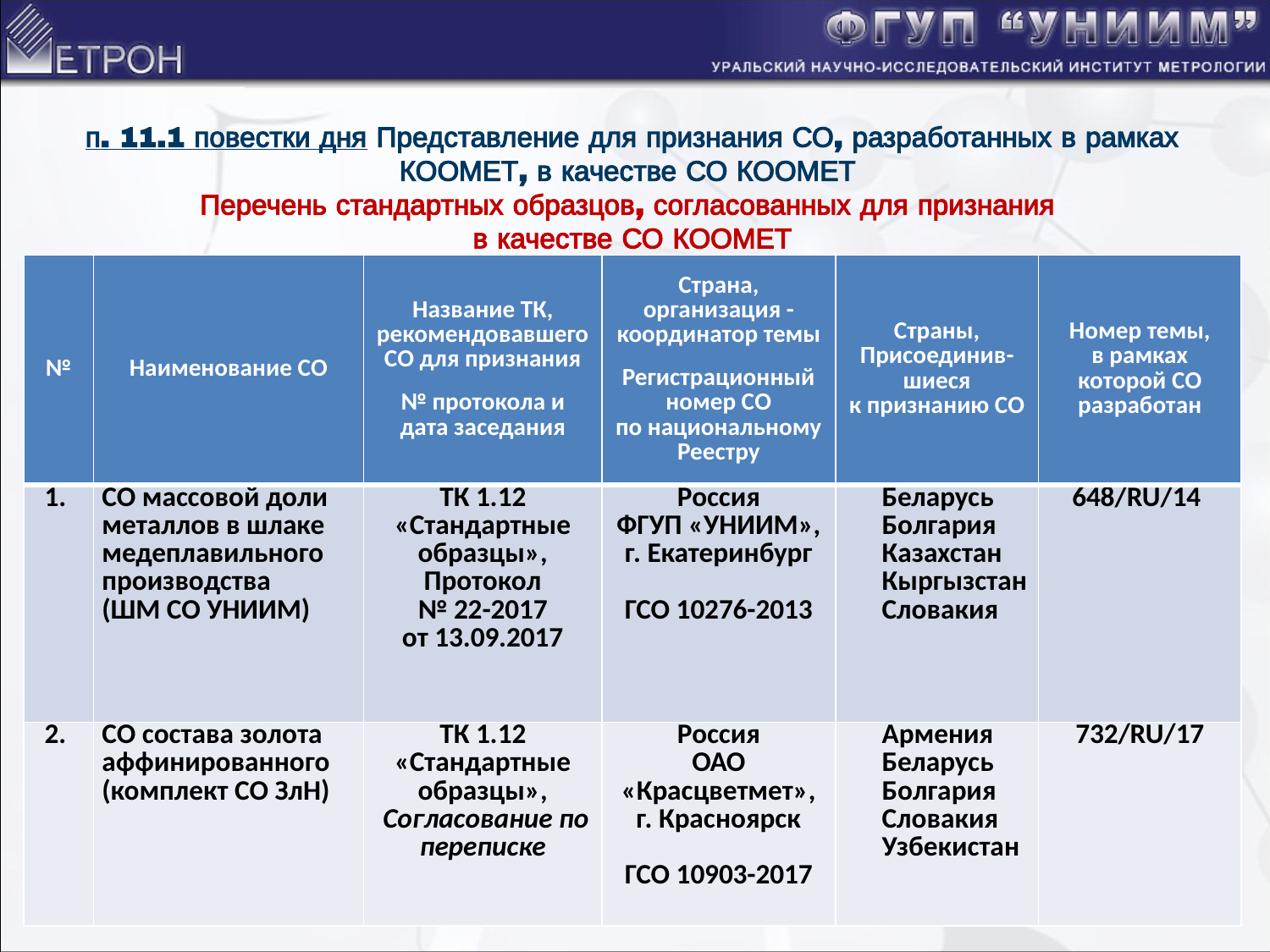

# п. 11.1 повестки дня Представление для признания СО, разработанных в рамках КООМЕТ, в качестве СО КООМЕТ Перечень стандартных образцов, согласованных для признания в качестве СО КООМЕТ
| № | Наименование СО | Название ТК, рекомендовавшего СО для признания   № протокола и дата заседания | Страна, организация - координатор темы   Регистрационный номер СО по национальному Реестру | Страны, Присоединив-шиеся к признанию СО | Номер темы, в рамках которой СО разработан |
| --- | --- | --- | --- | --- | --- |
| 1. | СО массовой доли металлов в шлаке медеплавильного производства (ШМ СО УНИИМ) | ТК 1.12 «Стандартные образцы», Протокол № 22-2017 от 13.09.2017 | Россия ФГУП «УНИИМ», г. Екатеринбург   ГСО 10276-2013 | Беларусь Болгария Казахстан Кыргызстан Словакия | 648/RU/14 |
| 2. | СО состава золота аффинированного (комплект СО ЗлН) | ТК 1.12 «Стандартные образцы»,  Согласование по переписке | Россия ОАО «Красцветмет», г. Красноярск   ГСО 10903-2017 | Армения Беларусь Болгария Словакия Узбекистан | 732/RU/17 |